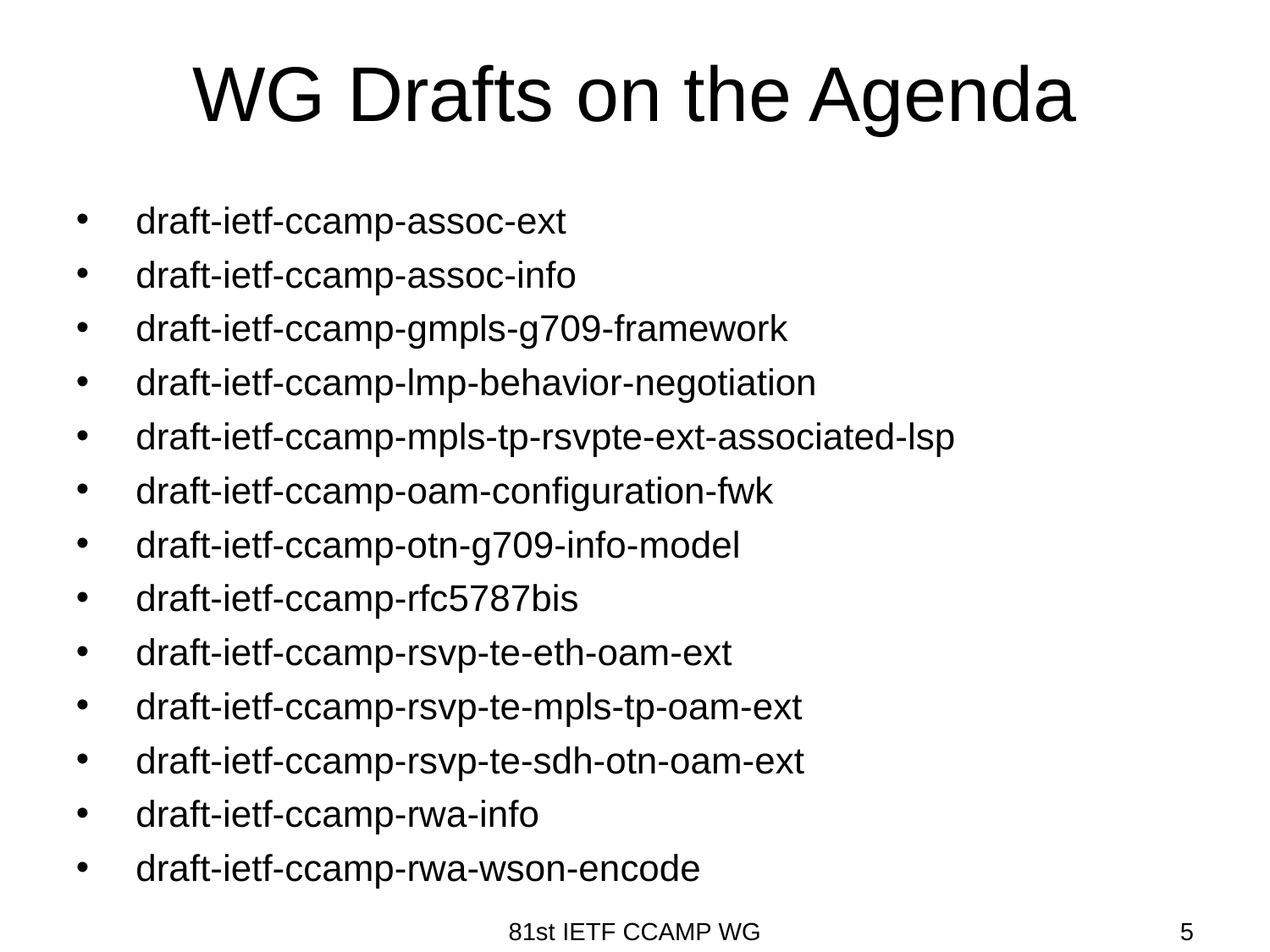

# WG Drafts on the Agenda
draft-ietf-ccamp-assoc-ext
draft-ietf-ccamp-assoc-info
draft-ietf-ccamp-gmpls-g709-framework
draft-ietf-ccamp-lmp-behavior-negotiation
draft-ietf-ccamp-mpls-tp-rsvpte-ext-associated-lsp
draft-ietf-ccamp-oam-configuration-fwk
draft-ietf-ccamp-otn-g709-info-model
draft-ietf-ccamp-rfc5787bis
draft-ietf-ccamp-rsvp-te-eth-oam-ext
draft-ietf-ccamp-rsvp-te-mpls-tp-oam-ext
draft-ietf-ccamp-rsvp-te-sdh-otn-oam-ext
draft-ietf-ccamp-rwa-info
draft-ietf-ccamp-rwa-wson-encode
81st IETF CCAMP WG
5